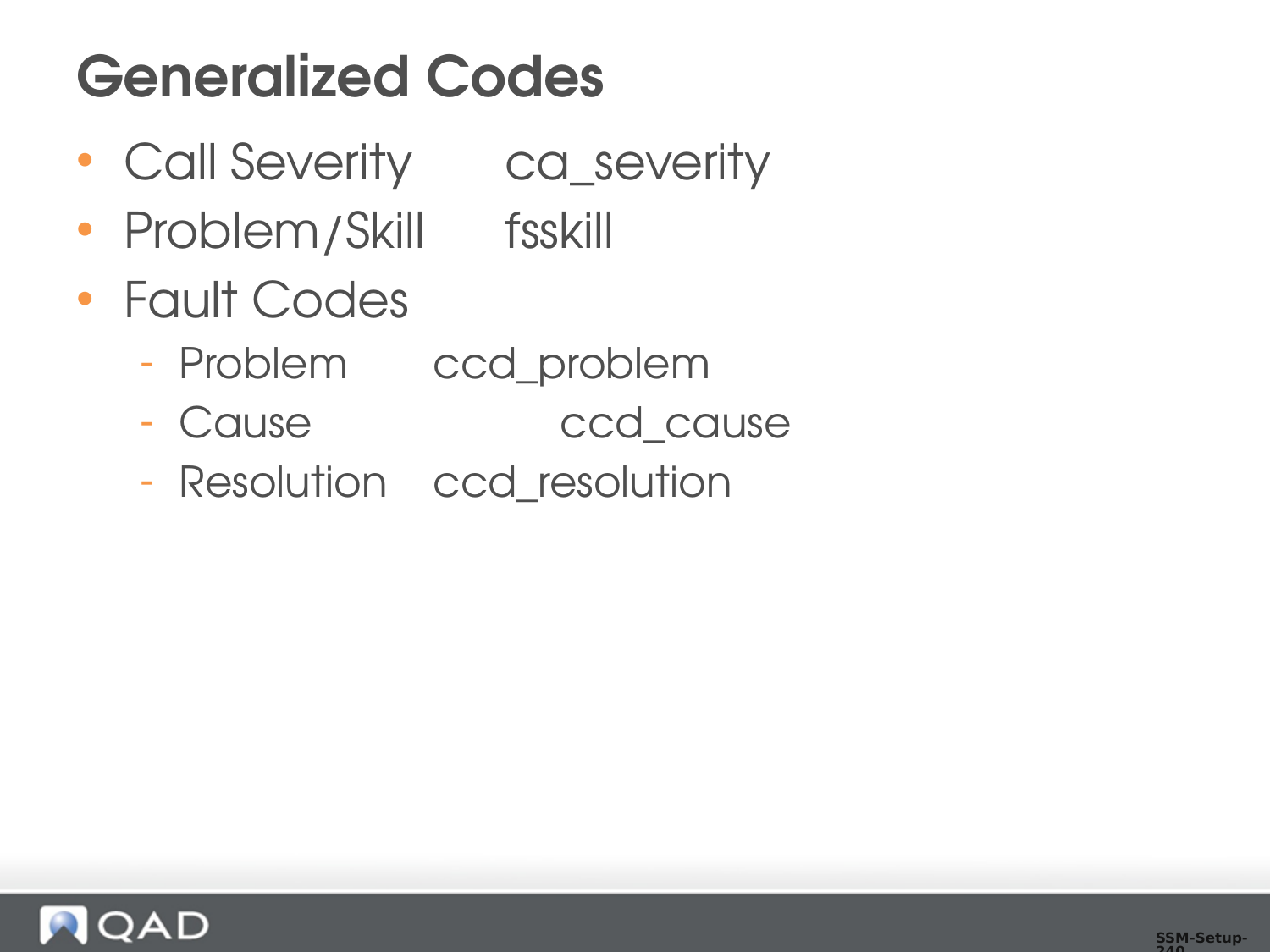

# Generalized Codes
Call Severity 	ca_severity
Problem/Skill	fsskill
Fault Codes
Problem 	ccd_problem
Cause		ccd_cause
Resolution	ccd_resolution

SSM-Setup-240